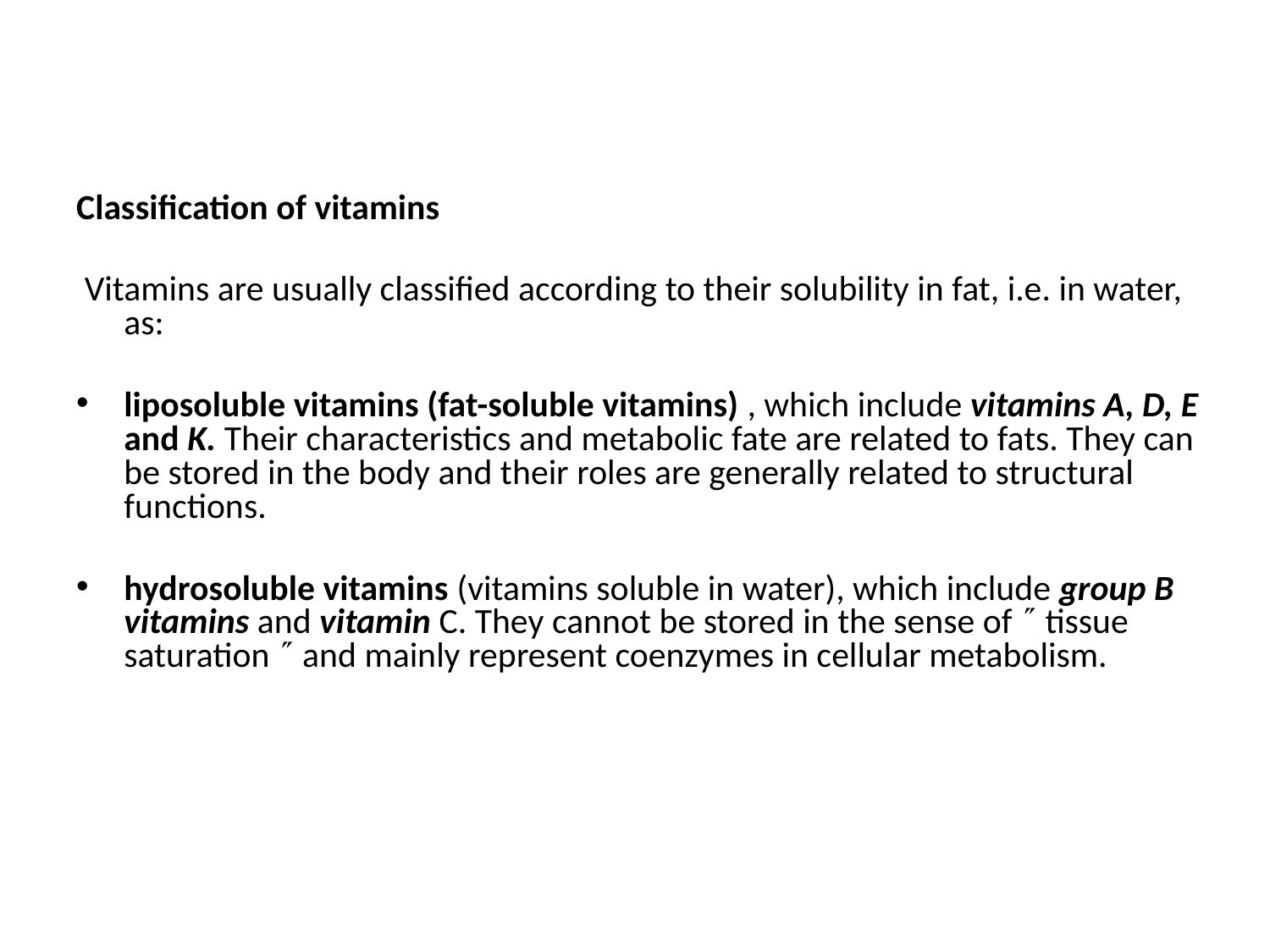

Classification of vitamins

 Vitamins are usually classified according to their solubility in fat, i.e. in water, as:

liposoluble vitamins (fat-soluble vitamins) , which include vitamins A, D, E and K. Their characteristics and metabolic fate are related to fats. They can be stored in the body and their roles are generally related to structural functions.

hydrosoluble vitamins (vitamins soluble in water), which include group B vitamins and vitamin C. They cannot be stored in the sense of ″ tissue saturation ″ and mainly represent coenzymes in cellular metabolism.